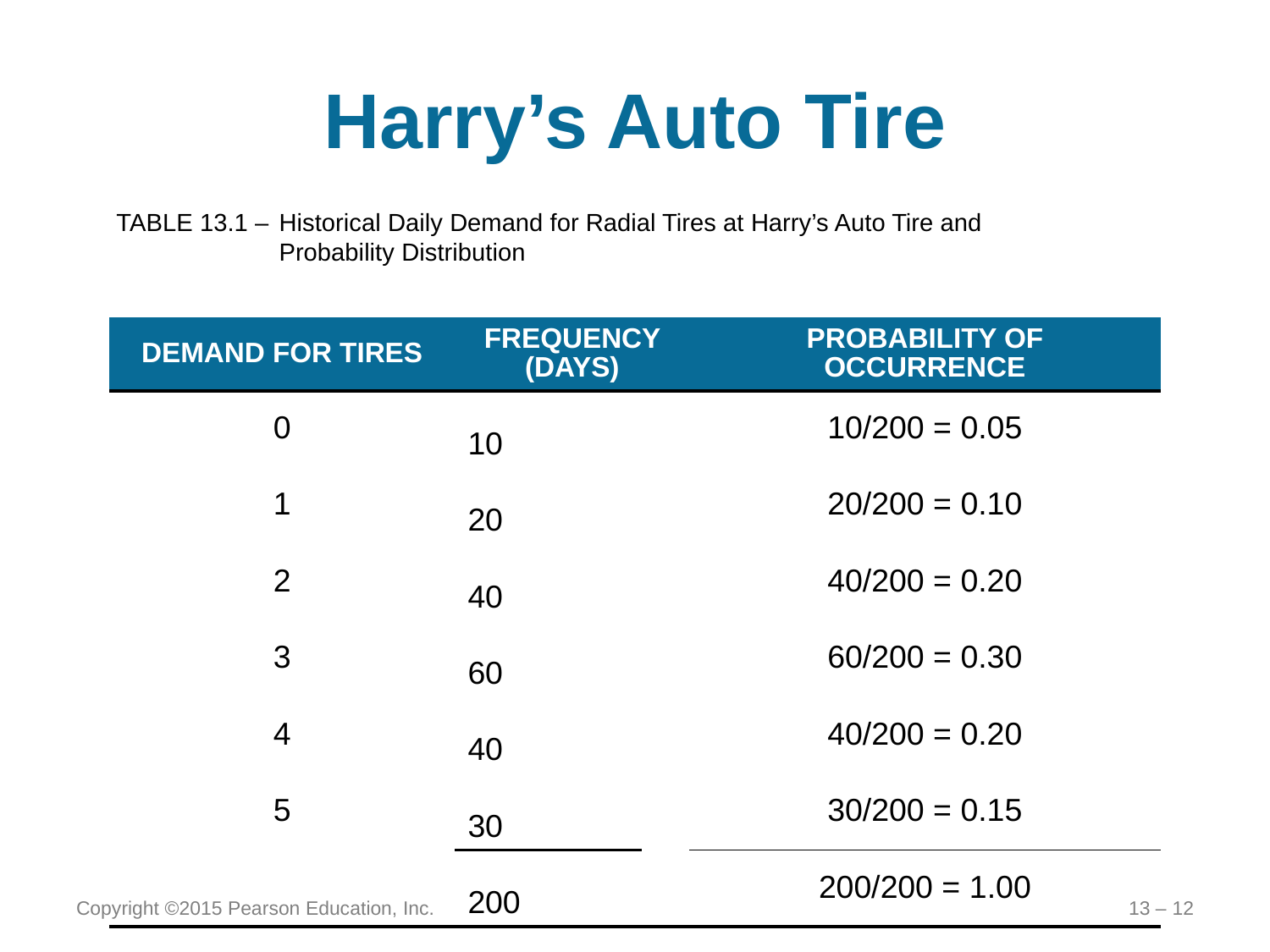

# Harry’s Auto Tire
TABLE 13.1 –	Historical Daily Demand for Radial Tires at Harry’s Auto Tire and Probability Distribution
| DEMAND FOR TIRES | FREQUENCY (DAYS) |  | PROBABILITY OF OCCURRENCE |
| --- | --- | --- | --- |
| 0 | 10 |  | 10/200 = 0.05 |
| 1 | 20 |  | 20/200 = 0.10 |
| 2 | 40 |  | 40/200 = 0.20 |
| 3 | 60 |  | 60/200 = 0.30 |
| 4 | 40 |  | 40/200 = 0.20 |
| 5 | 30 |  | 30/200 = 0.15 |
|  | 200 |  | 200/200 = 1.00 |
Copyright ©2015 Pearson Education, Inc.
13 – 12